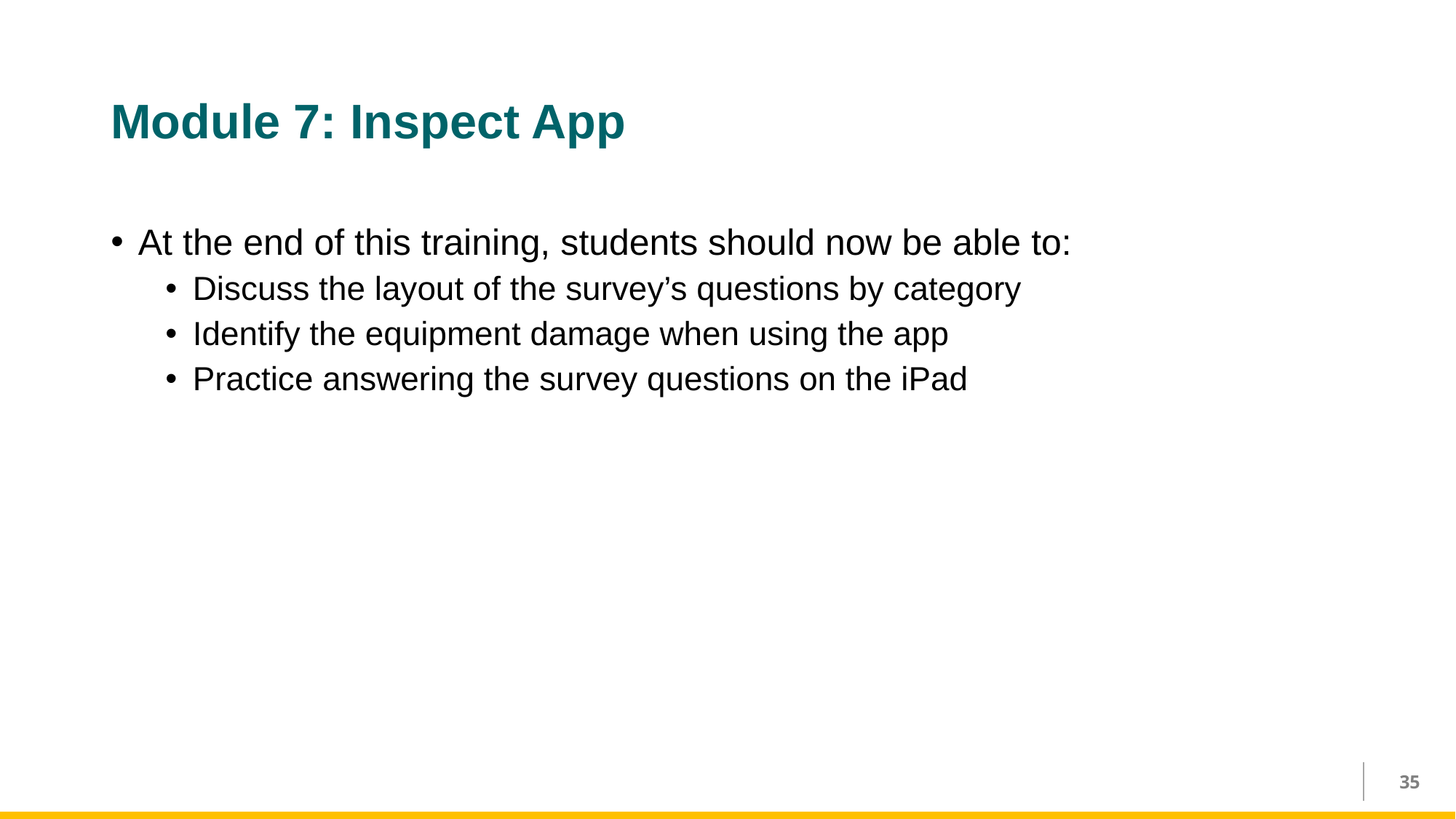

# Module 7: Inspect App
At the end of this training, students should now be able to:
Discuss the layout of the survey’s questions by category​​
Identify the equipment damage when using the app​
Practice answering the survey questions on the iPad ​​